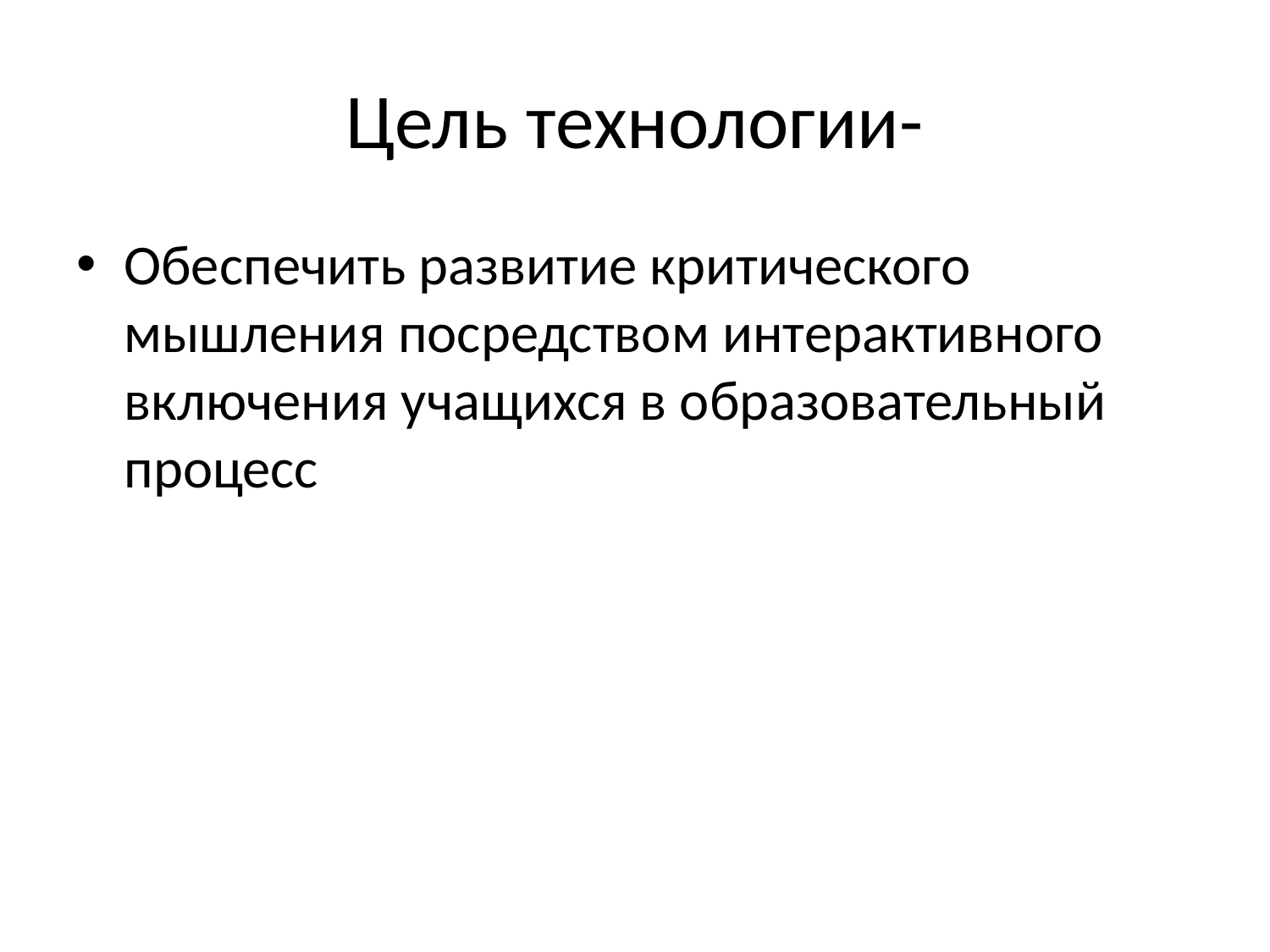

# Цель технологии-
Обеспечить развитие критического мышления посредством интерактивного включения учащихся в образовательный процесс